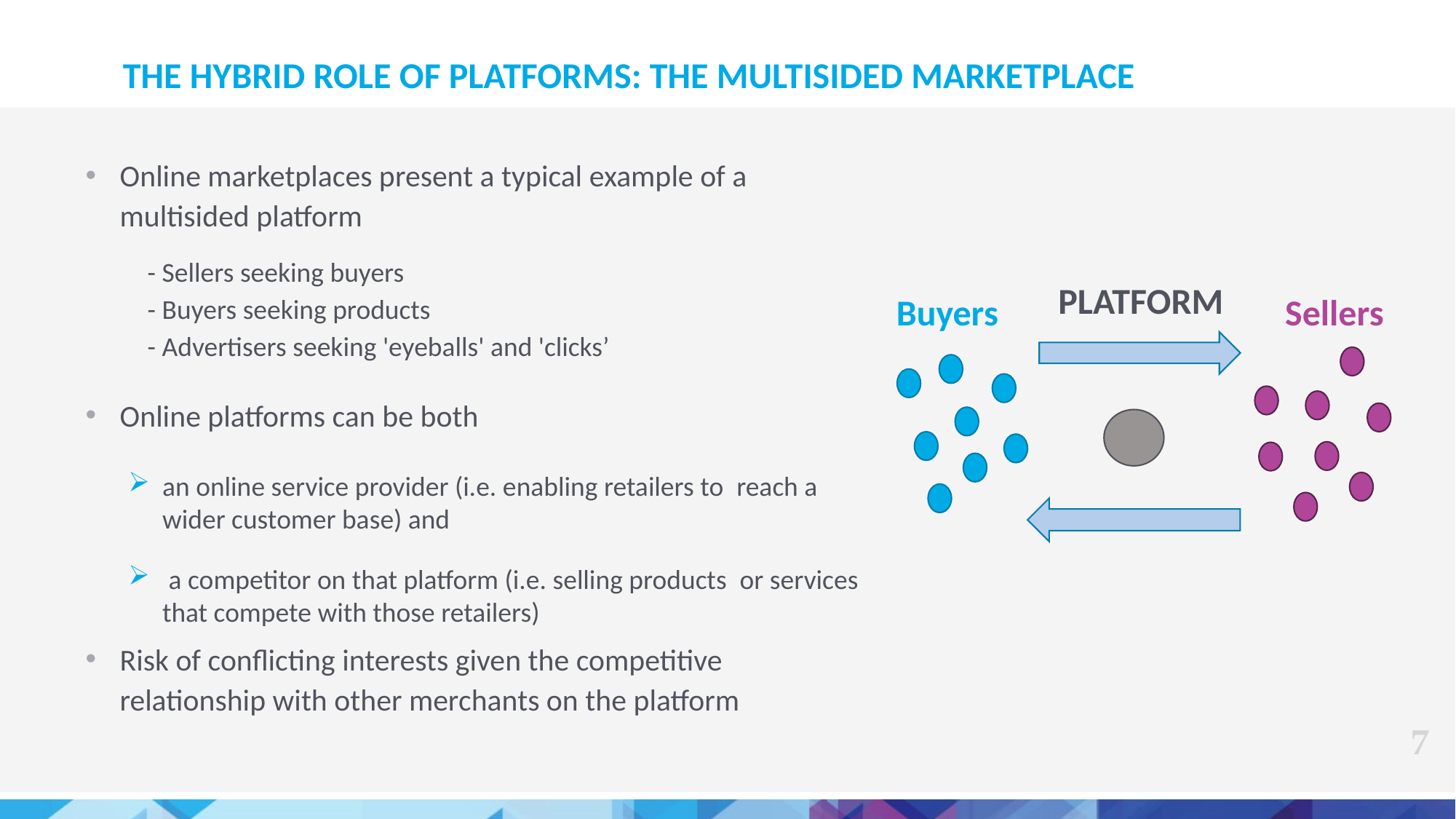

# The hybrid role of platforms: THE MULTISIDED MARKETPLACE
Online marketplaces present a typical example of a multisided platform
          - Sellers seeking buyers
          - Buyers seeking products
          - Advertisers seeking 'eyeballs' and 'clicks’

Online platforms can be both
an online service provider (i.e. enabling retailers to  reach a wider customer base) and
 a competitor on that platform (i.e. selling products  or services that compete with those retailers)
Risk of conflicting interests given the competitive relationship with other merchants on the platform

PLATFORM
Buyers
Sellers

7